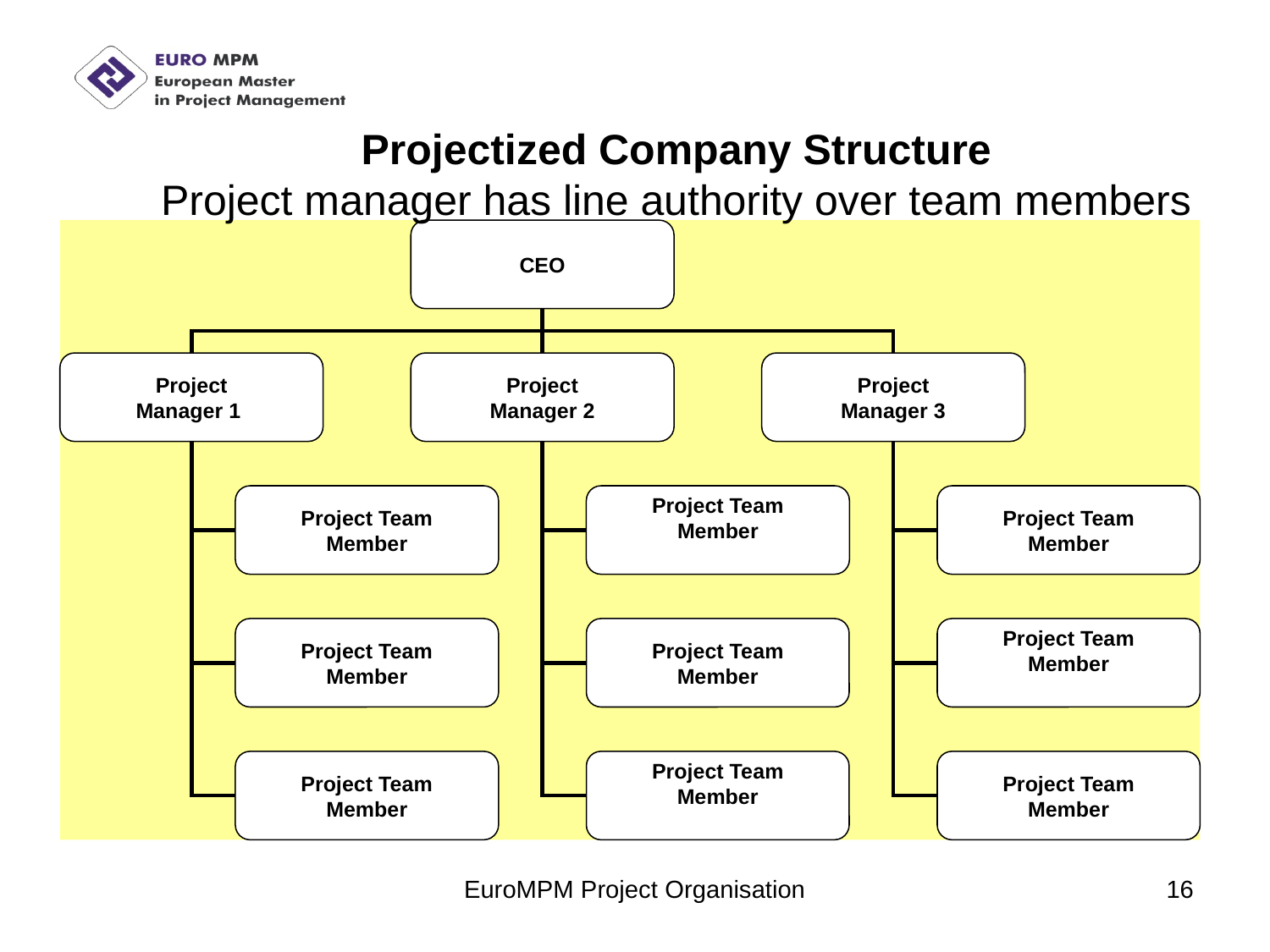

Projectized Company Structure
Project manager has line authority over team members

CEO
Project
Manager 1
Project
Manager 2
Project
Manager 3
Project Team
Member
Project Team
Member

Project Team
Member
Project Team
Member
Project Team
Member
Project Team
Member

Project Team
Member
Project Team
Member

Project Team
Member
EuroMPM Project Organisation
16